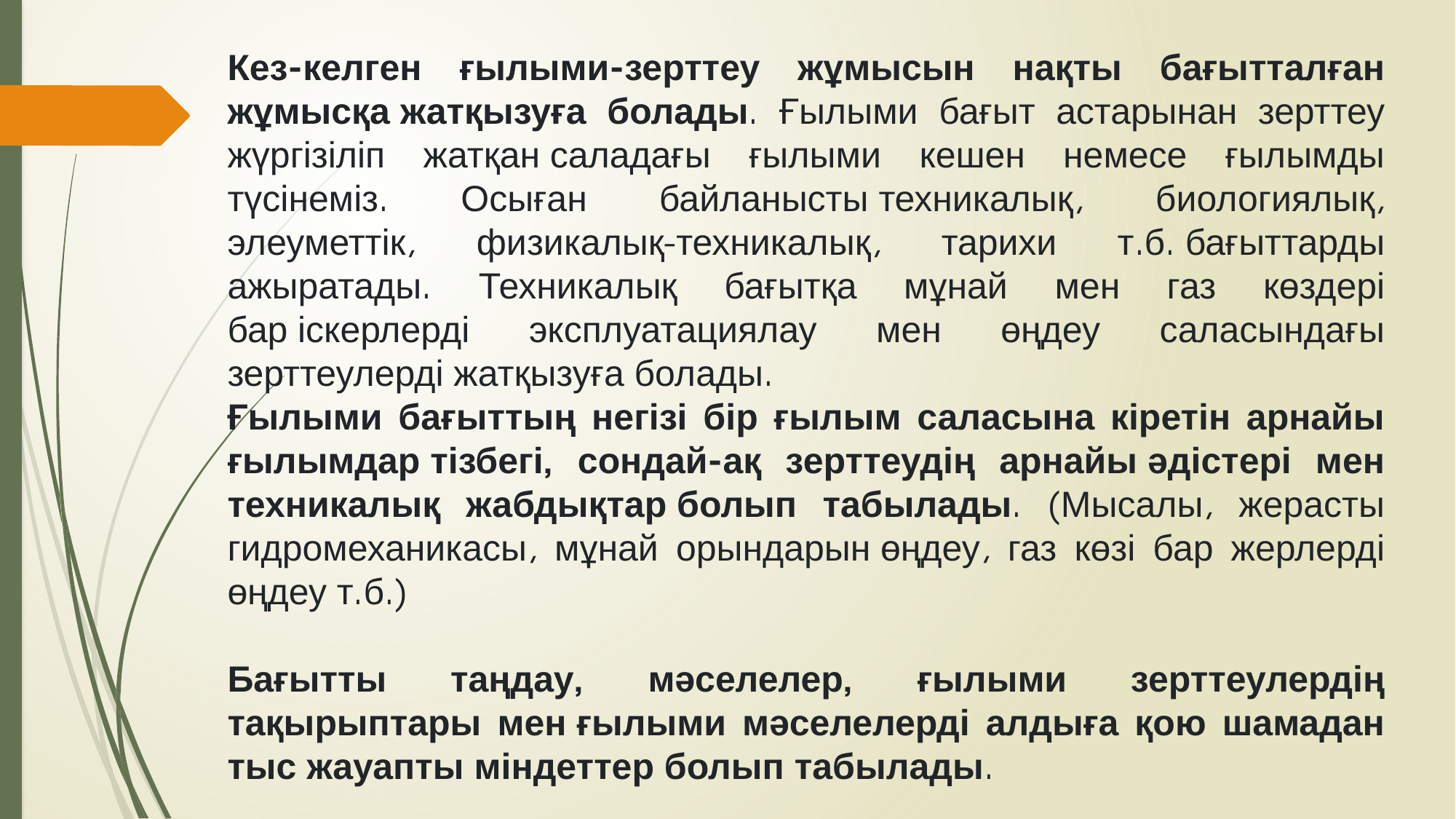

Кез-келген ғылыми-зерттеу жұмысын нақты бағытталған жұмысқа жатқызуға болады. Ғылыми бағыт астарынан зерттеу жүргізіліп жатқан саладағы ғылыми кешен немесе ғылымды түсінеміз. Осыған байланысты техникалық, биологиялық, элеуметтік, физикалық-техникалық, тарихи т.б. бағыттарды ажыратады. Техникалық бағытқа мұнай мен газ көздері бар іскерлерді эксплуатациялау мен өңдеу саласындағы зерттеулерді жатқызуға болады.
Ғылыми бағыттың негізі бір ғылым саласына кіретін арнайы ғылымдар тізбегі, сондай-ақ зерттеудің арнайы әдістері мен техникалық жабдықтар болып табылады. (Мысалы, жерасты гидромеханикасы, мұнай орындарын өңдеу, газ көзі бар жерлерді өңдеу т.б.)

Бағытты таңдау, мәселелер, ғылыми зерттеулердің тақырыптары мен ғылыми мәселелерді алдыға қою шамадан тыс жауапты міндеттер болып табылады.